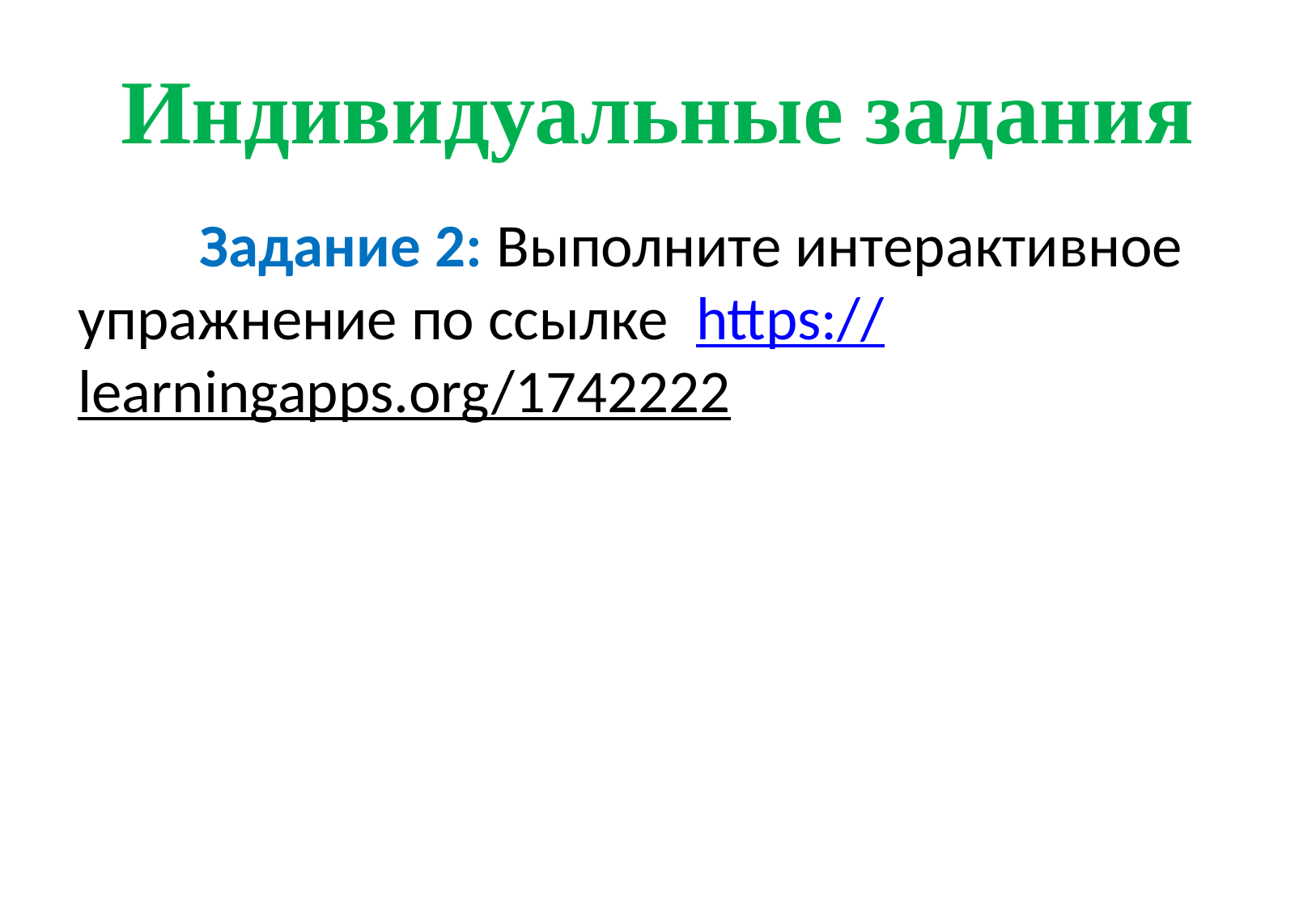

# Индивидуальные задания
	Задание 2: Выполните интерактивное упражнение по ссылке  https://learningapps.org/1742222